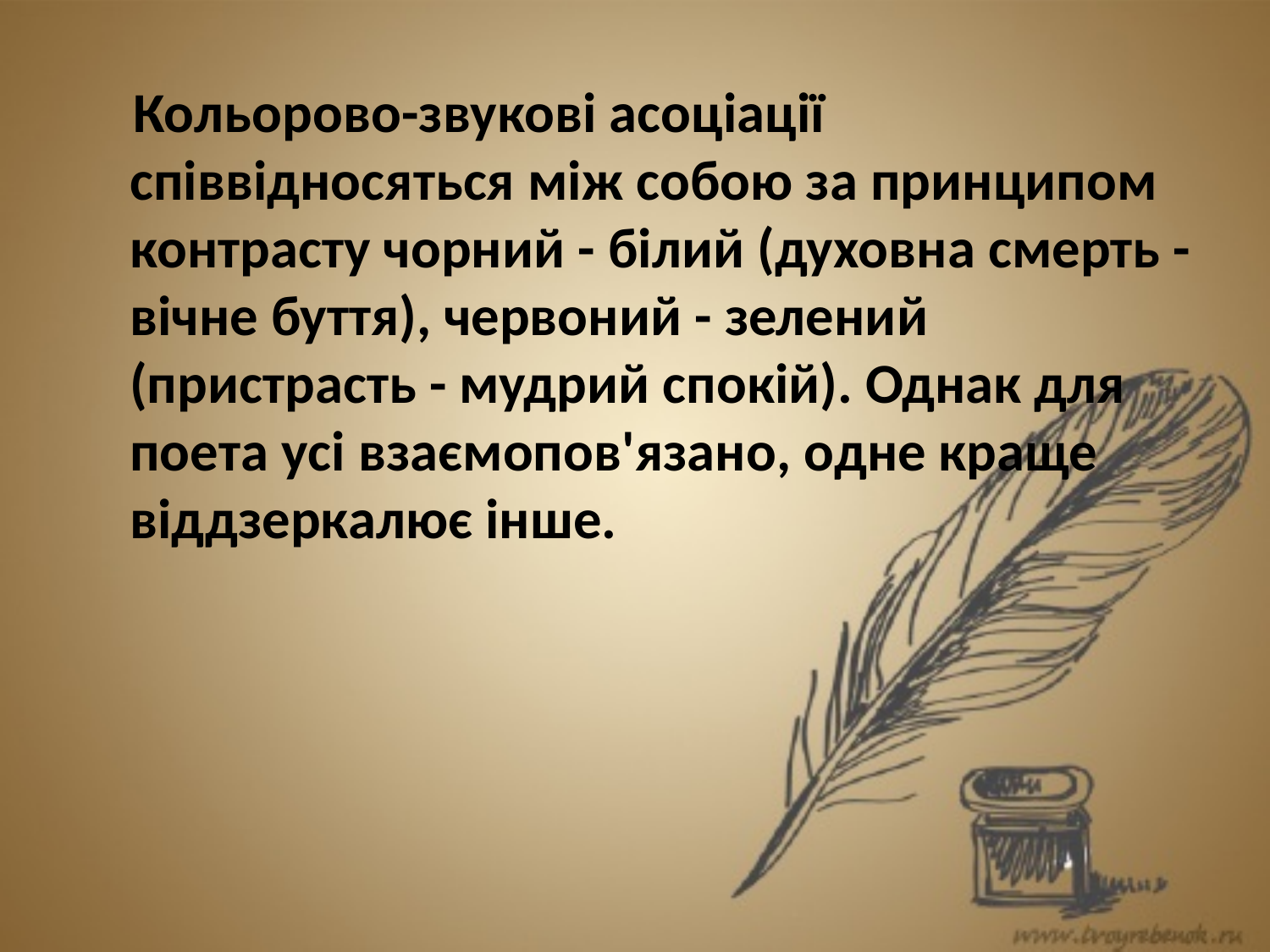

Кольорово-звукові асоціації співвідносяться між собою за принципом контрасту чорний - білий (духовна смерть - вічне буття), червоний - зелений (пристрасть - мудрий спокій). Однак для поета усі взаємопов'язано, одне краще віддзеркалює інше.